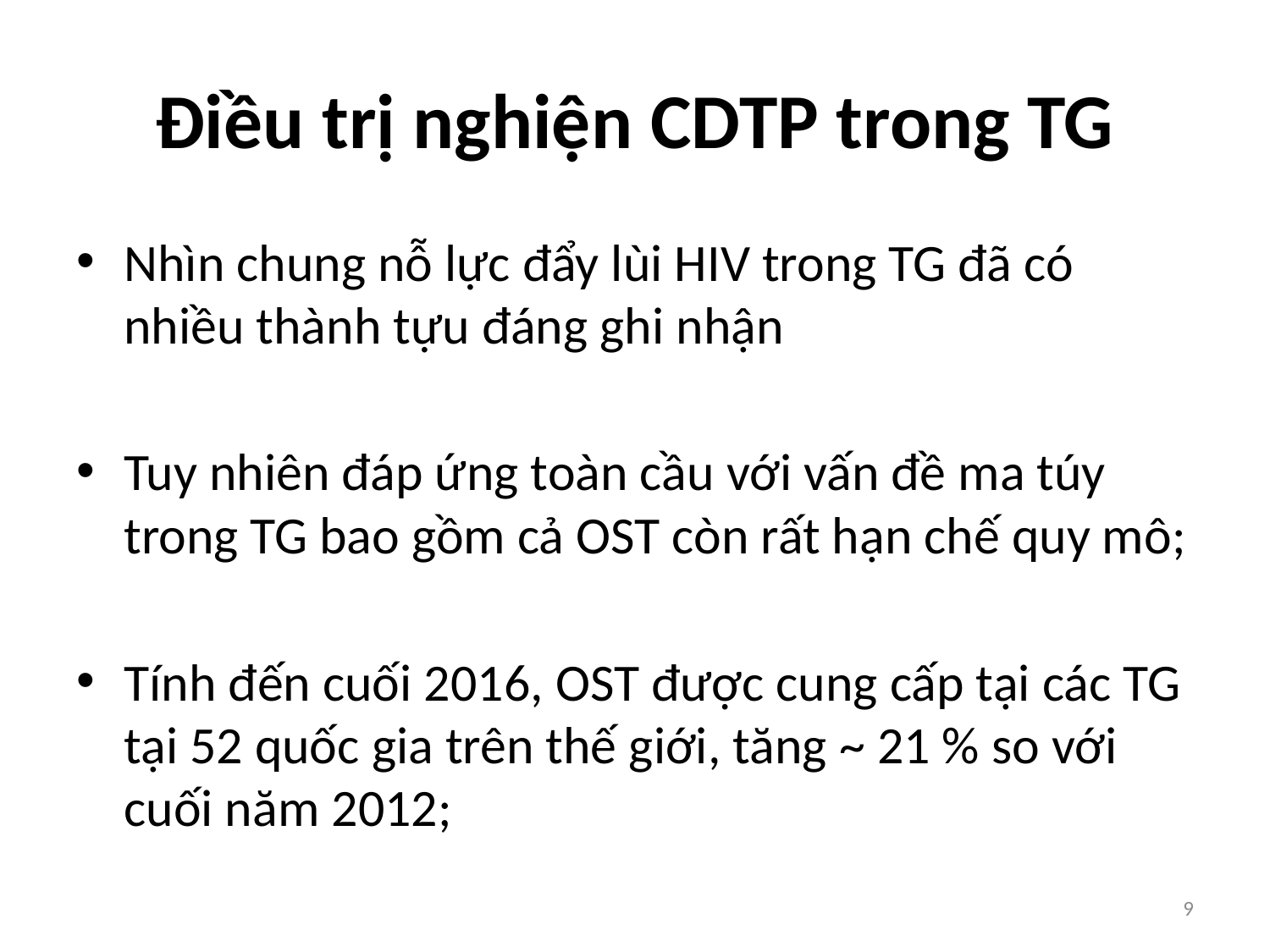

# Điều trị nghiện CDTP trong TG
Nhìn chung nỗ lực đẩy lùi HIV trong TG đã có nhiều thành tựu đáng ghi nhận

Tuy nhiên đáp ứng toàn cầu với vấn đề ma túy trong TG bao gồm cả OST còn rất hạn chế quy mô;

Tính đến cuối 2016, OST được cung cấp tại các TG tại 52 quốc gia trên thế giới, tăng ~ 21 % so với cuối năm 2012;

9